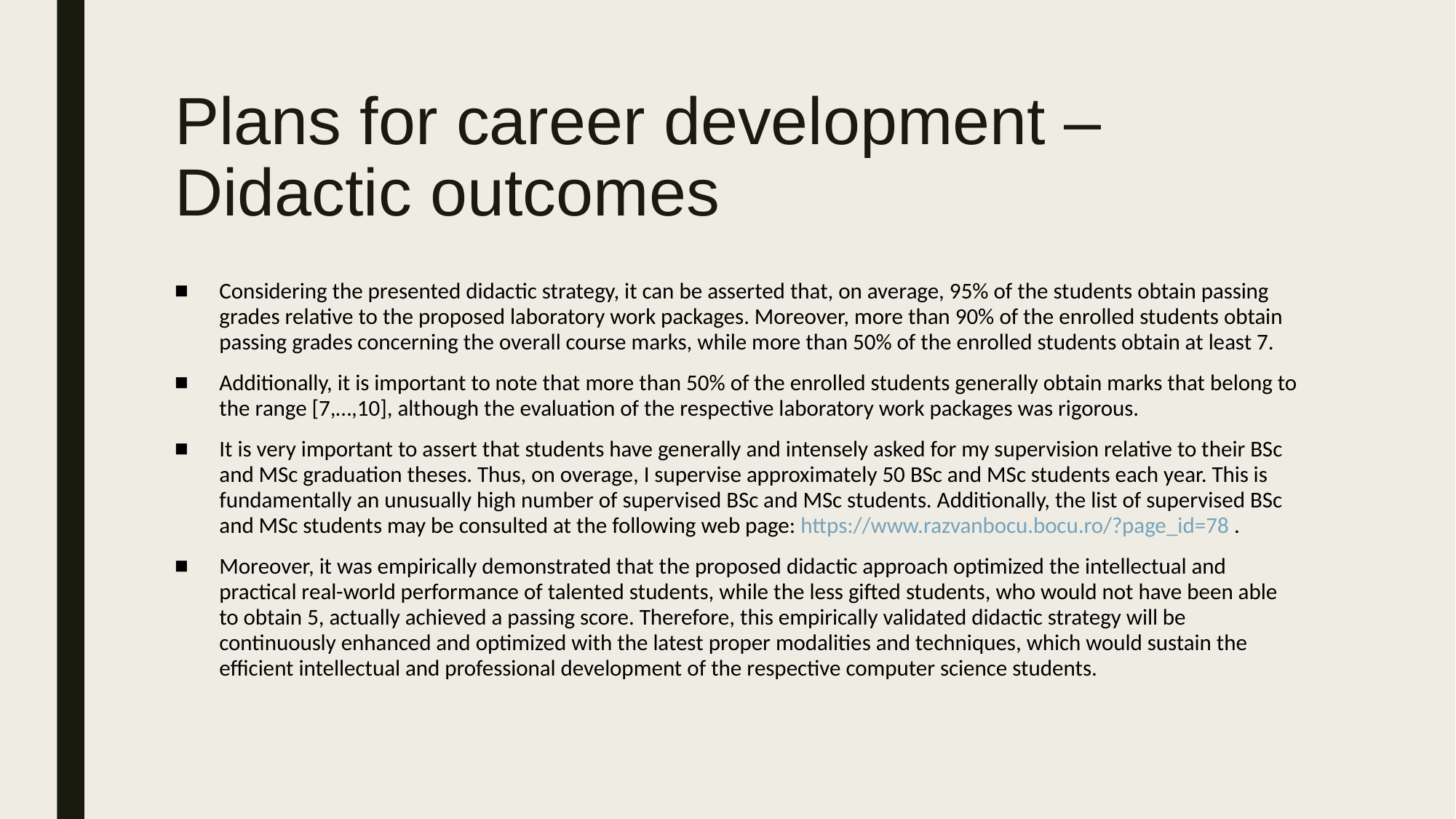

# Plans for career development – Didactic outcomes
Considering the presented didactic strategy, it can be asserted that, on average, 95% of the students obtain passing grades relative to the proposed laboratory work packages. Moreover, more than 90% of the enrolled students obtain passing grades concerning the overall course marks, while more than 50% of the enrolled students obtain at least 7.
Additionally, it is important to note that more than 50% of the enrolled students generally obtain marks that belong to the range [7,…,10], although the evaluation of the respective laboratory work packages was rigorous.
It is very important to assert that students have generally and intensely asked for my supervision relative to their BSc and MSc graduation theses. Thus, on overage, I supervise approximately 50 BSc and MSc students each year. This is fundamentally an unusually high number of supervised BSc and MSc students. Additionally, the list of supervised BSc and MSc students may be consulted at the following web page: https://www.razvanbocu.bocu.ro/?page_id=78 .
Moreover, it was empirically demonstrated that the proposed didactic approach optimized the intellectual and practical real-world performance of talented students, while the less gifted students, who would not have been able to obtain 5, actually achieved a passing score. Therefore, this empirically validated didactic strategy will be continuously enhanced and optimized with the latest proper modalities and techniques, which would sustain the efficient intellectual and professional development of the respective computer science students.